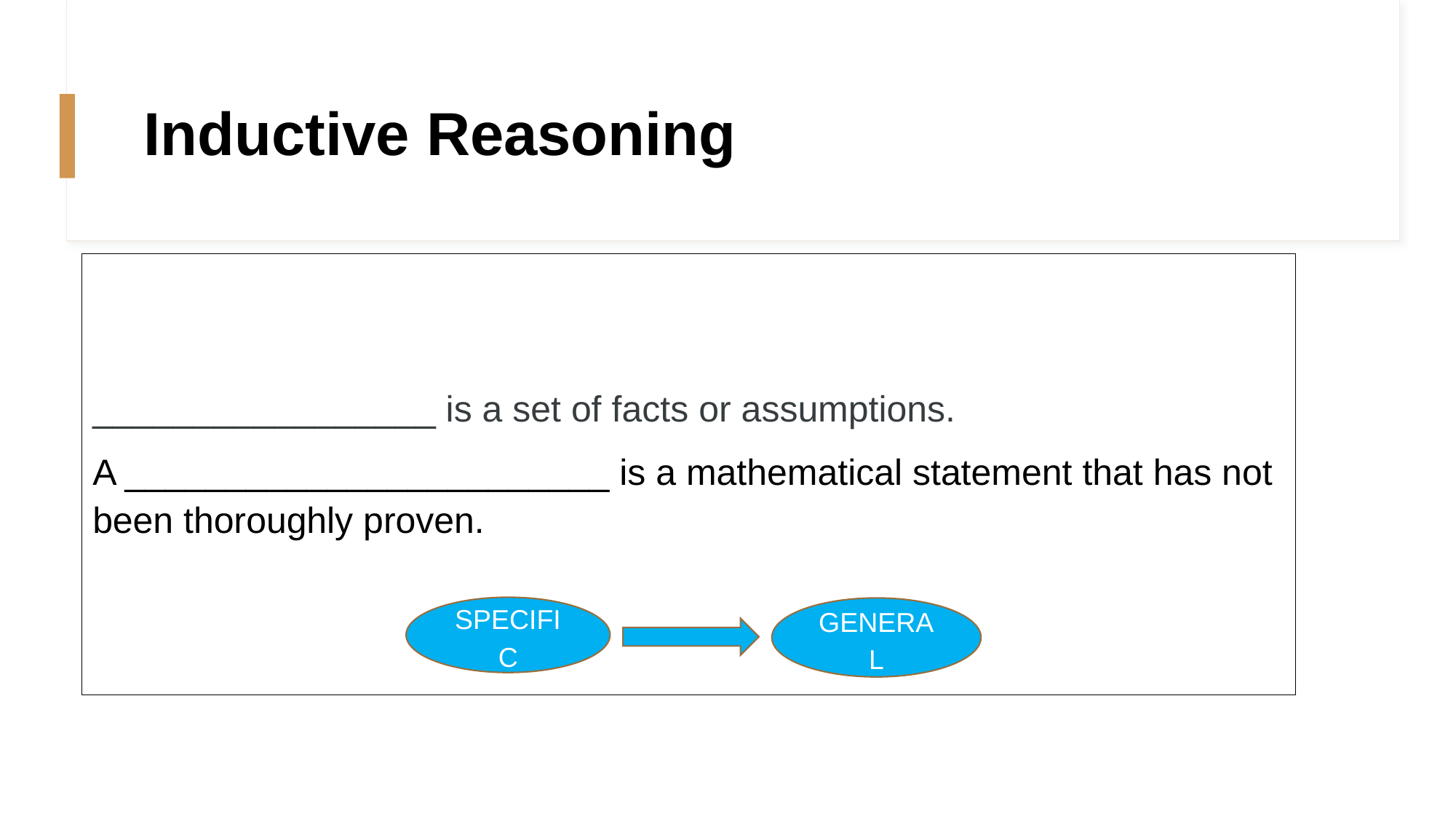

# Inductive Reasoning

_________________ is a set of facts or assumptions.
A ________________________ is a mathematical statement that has not been thoroughly proven.

SPECIFIC
GENERAL